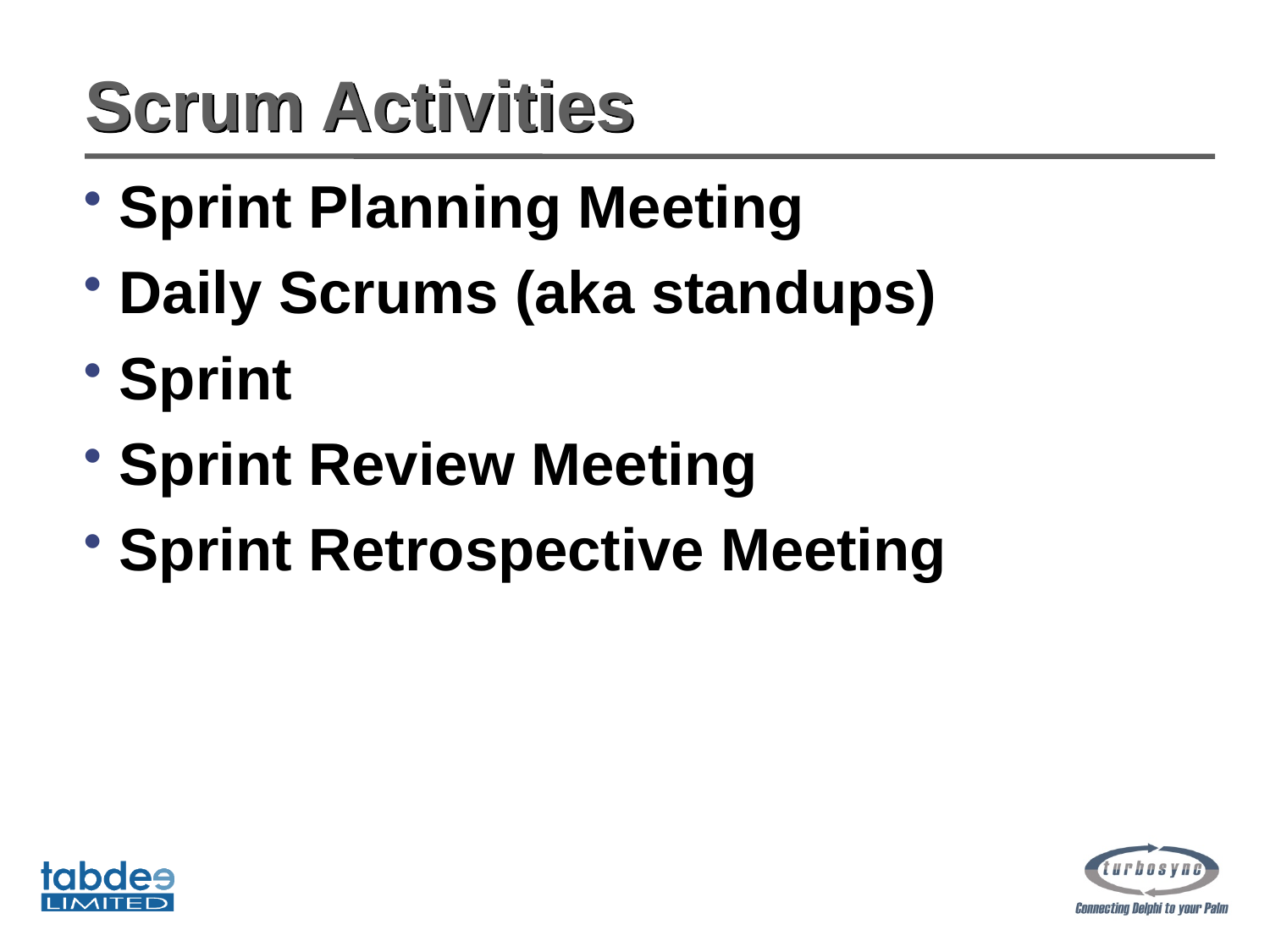

# Scrum Activities
Sprint Planning Meeting
Daily Scrums (aka standups)
Sprint
Sprint Review Meeting
Sprint Retrospective Meeting